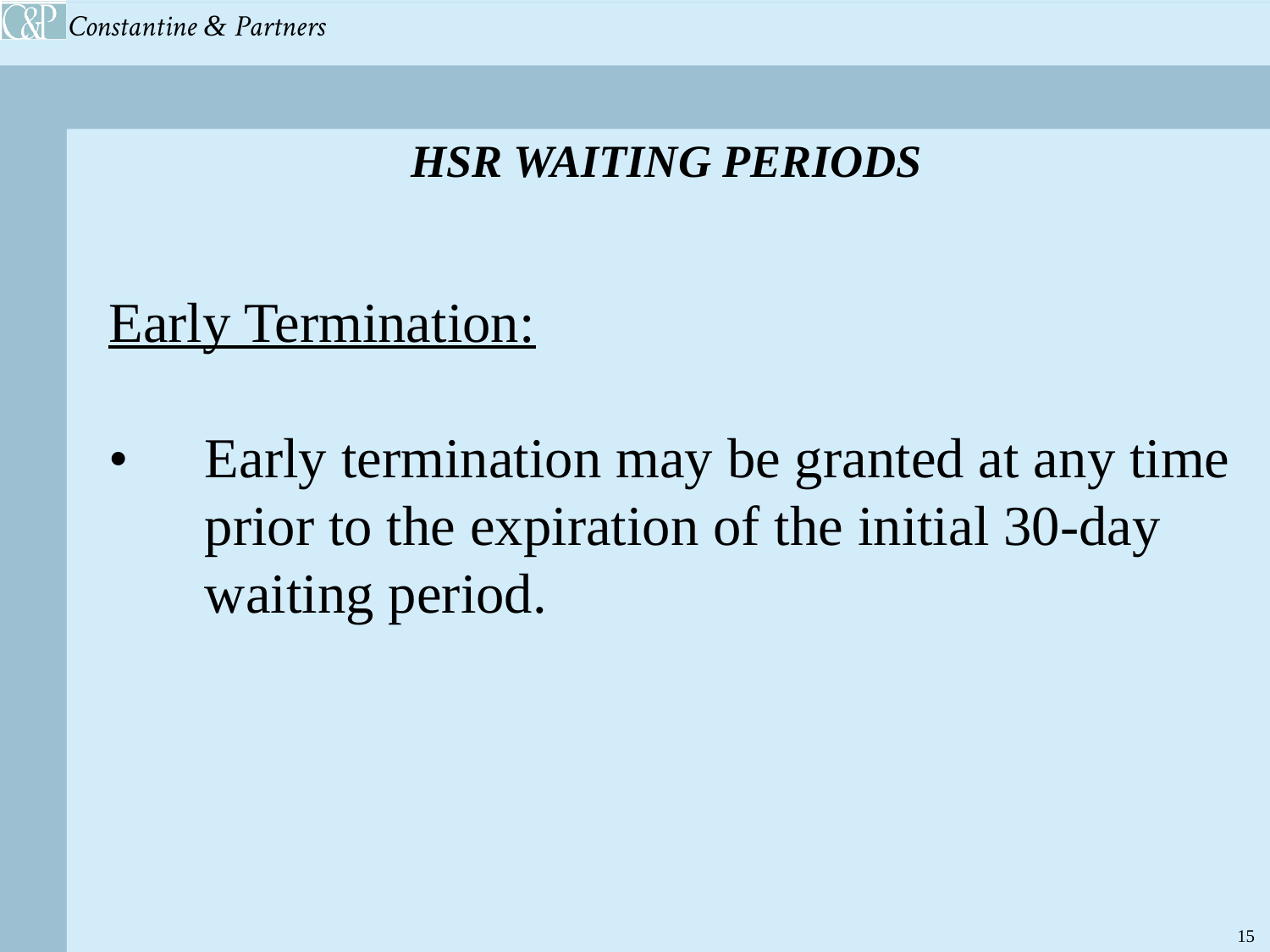

HSR WAITING PERIODS
Early Termination:

•	Early termination may be granted at any time 		prior to the expiration of the initial 30-day 		waiting period.